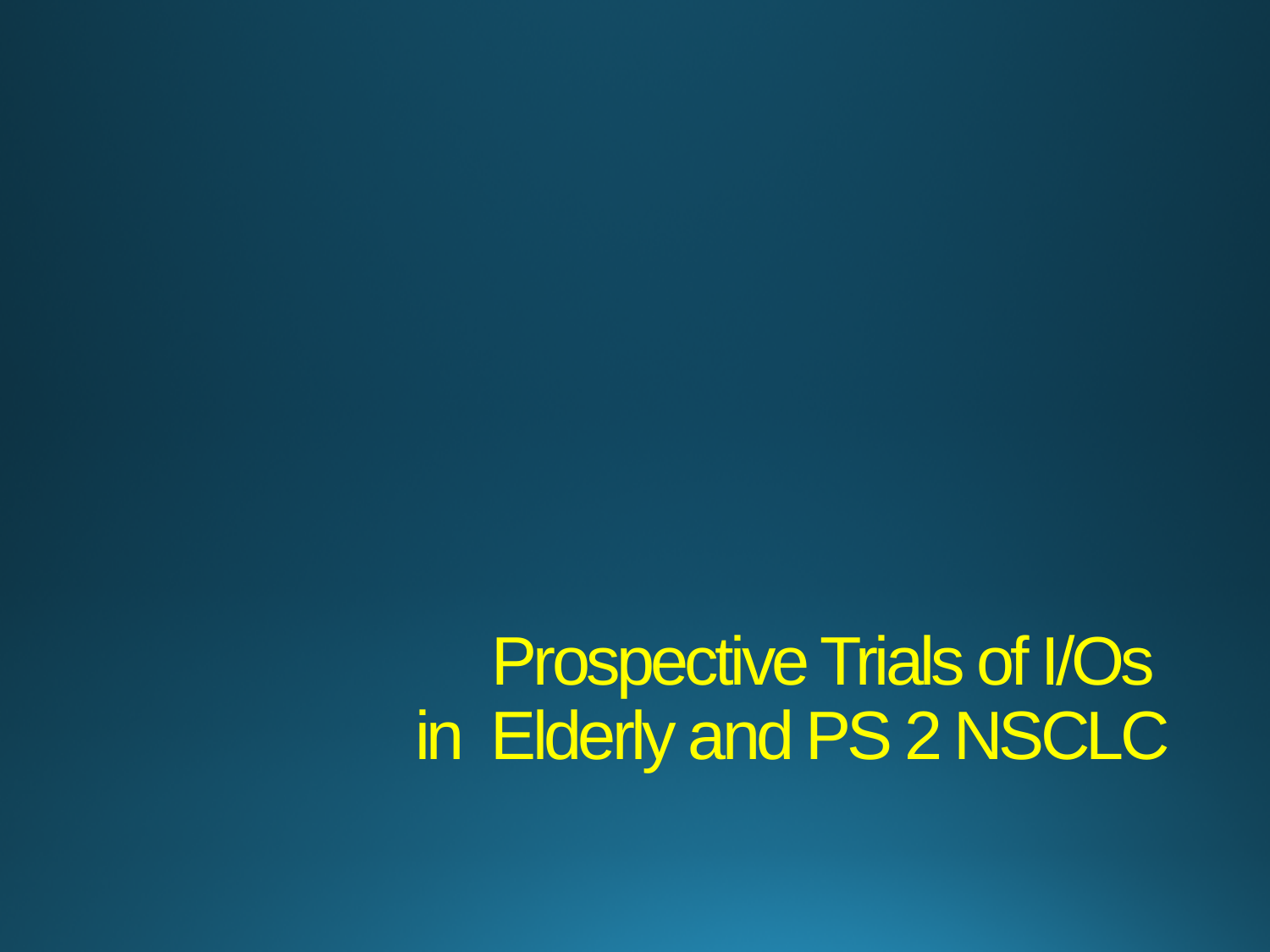

# Prospective Trials of I/Os in  Elderly and PS 2 NSCLC